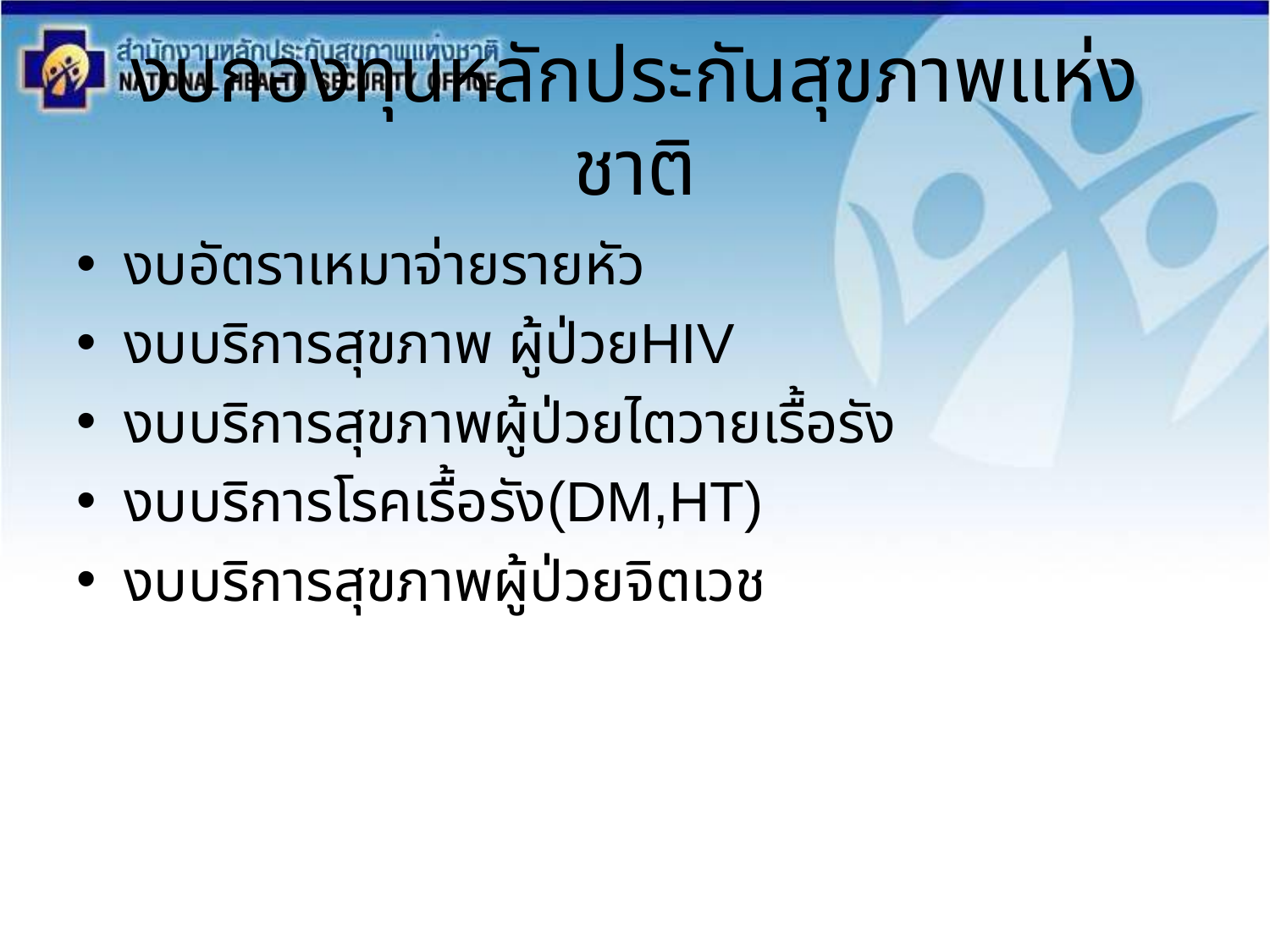

# งบกองทุนหลักประกันสุขภาพแห่งชาติ
งบอัตราเหมาจ่ายรายหัว
งบบริการสุขภาพ ผู้ป่วยHIV
งบบริการสุขภาพผู้ป่วยไตวายเรื้อรัง
งบบริการโรคเรื้อรัง(DM,HT)
งบบริการสุขภาพผู้ป่วยจิตเวช